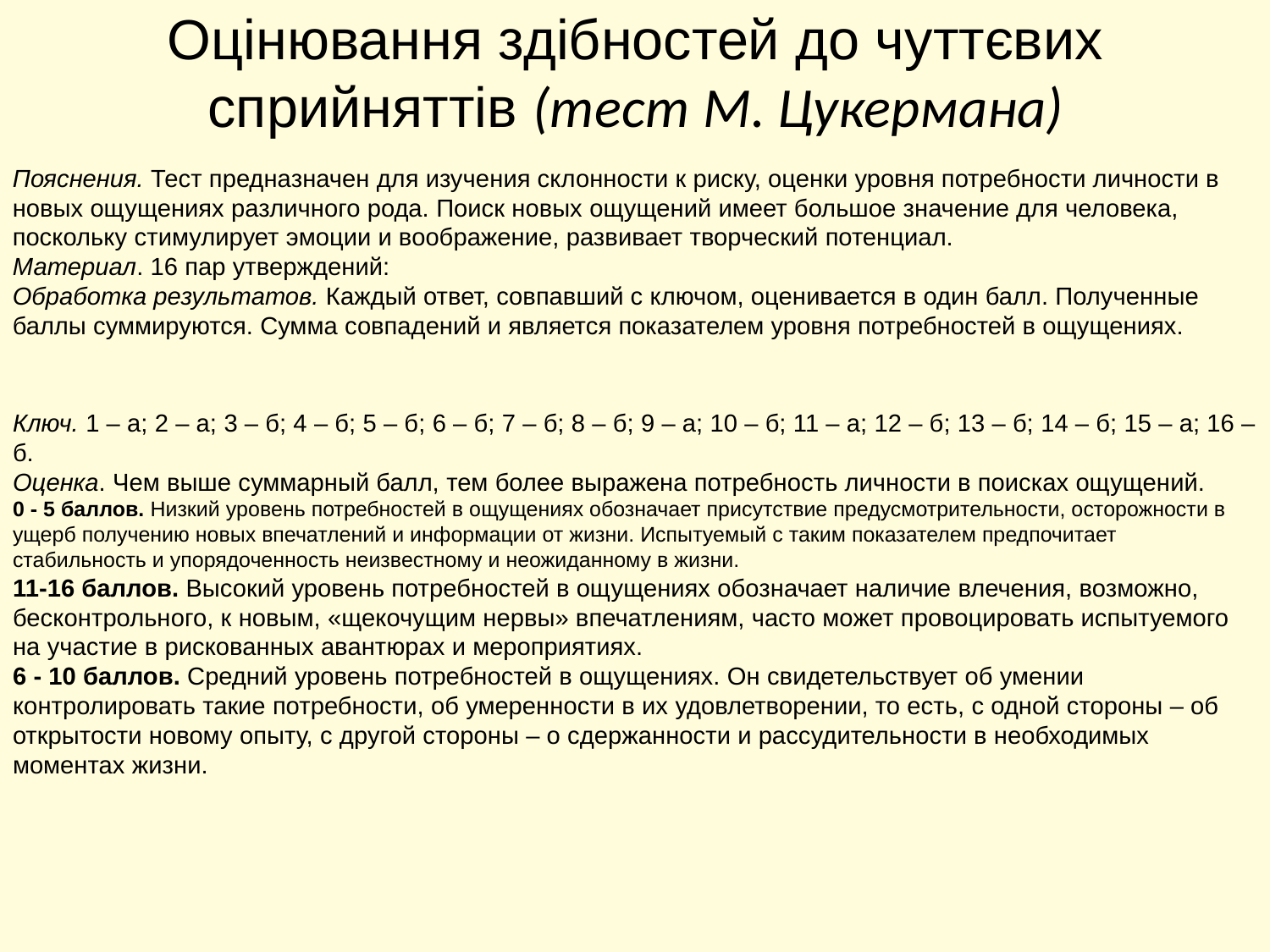

# Оцінювання здібностей до чуттєвих сприйняттів (тест М. Цукермана)
Пояснения. Тест предназначен для изучения склонности к риску, оценки уровня потребности личности в новых ощущениях различного рода. Поиск новых ощущений имеет большое значение для человека, поскольку стимулирует эмоции и воображение, развивает творческий потенциал.
Материал. 16 пар утверждений:
Обработка результатов. Каждый ответ, совпавший с ключом, оценивается в один балл. Полученные баллы суммируются. Сумма совпадений и является показателем уровня потребностей в ощущениях.
Ключ. 1 – а; 2 – а; 3 – б; 4 – б; 5 – б; 6 – б; 7 – б; 8 – б; 9 – а; 10 – б; 11 – а; 12 – б; 13 – б; 14 – б; 15 – а; 16 – б.
Оценка. Чем выше суммарный балл, тем более выражена потребность личности в поисках ощущений.
0 - 5 баллов. Низкий уровень потребностей в ощущениях обозначает присутствие предусмотрительности, осторожности в ущерб получению новых впечатлений и информации от жизни. Испытуемый с таким показателем предпочитает стабильность и упорядоченность неизвестному и неожиданному в жизни.
11-16 баллов. Высокий уровень потребностей в ощущениях обозначает наличие влечения, возможно, бесконтрольного, к новым, «щекочущим нервы» впечатлениям, часто может провоцировать испытуемого на участие в рискованных авантюрах и мероприятиях.
6 - 10 баллов. Средний уровень потребностей в ощущениях. Он свидетельствует об умении контролировать такие потребности, об умеренности в их удовлетворении, то есть, с одной стороны – об открытости новому опыту, с другой стороны – о сдержанности и рассудительности в необходимых моментах жизни.